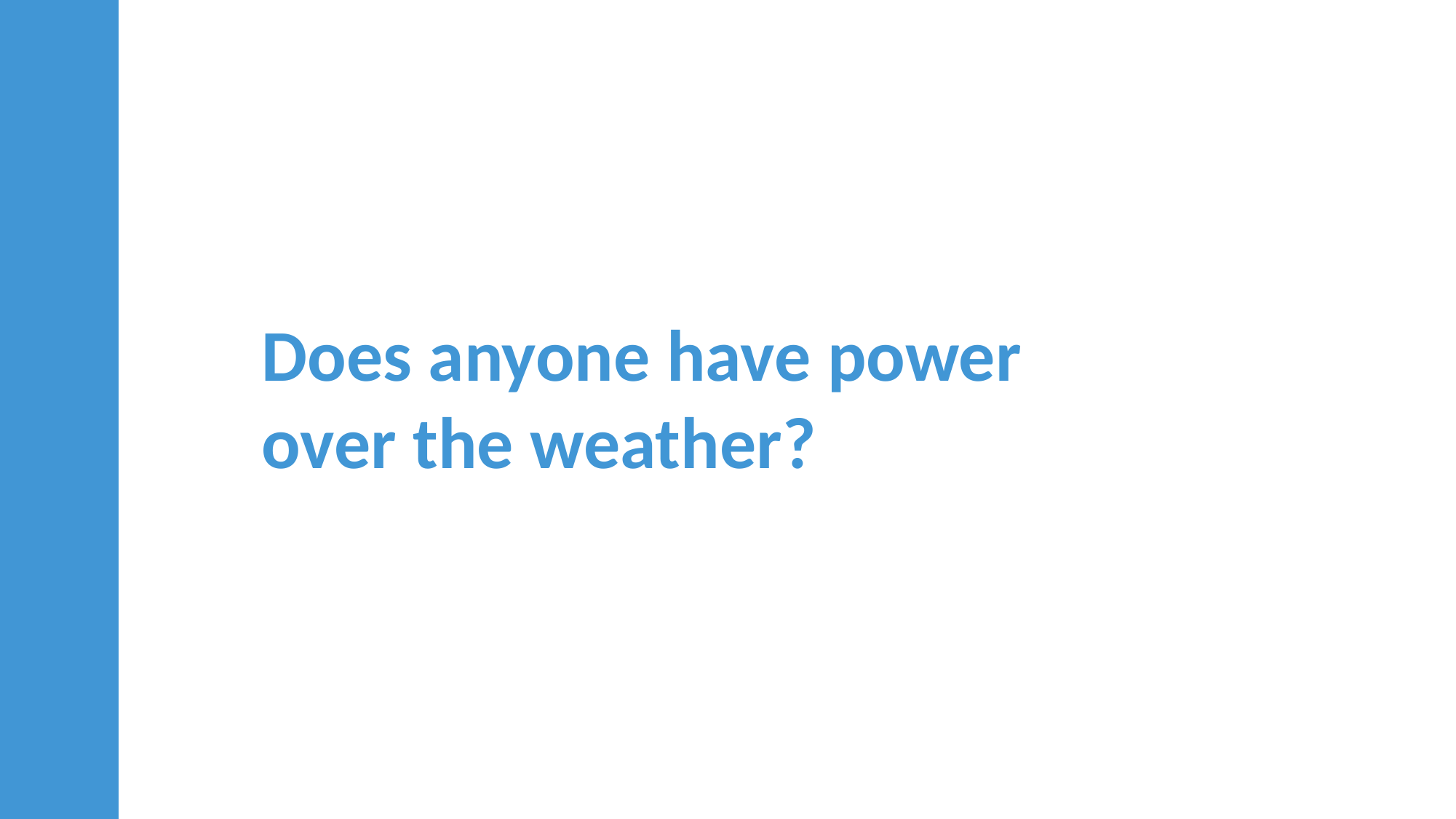

Does anyone have power over the weather?